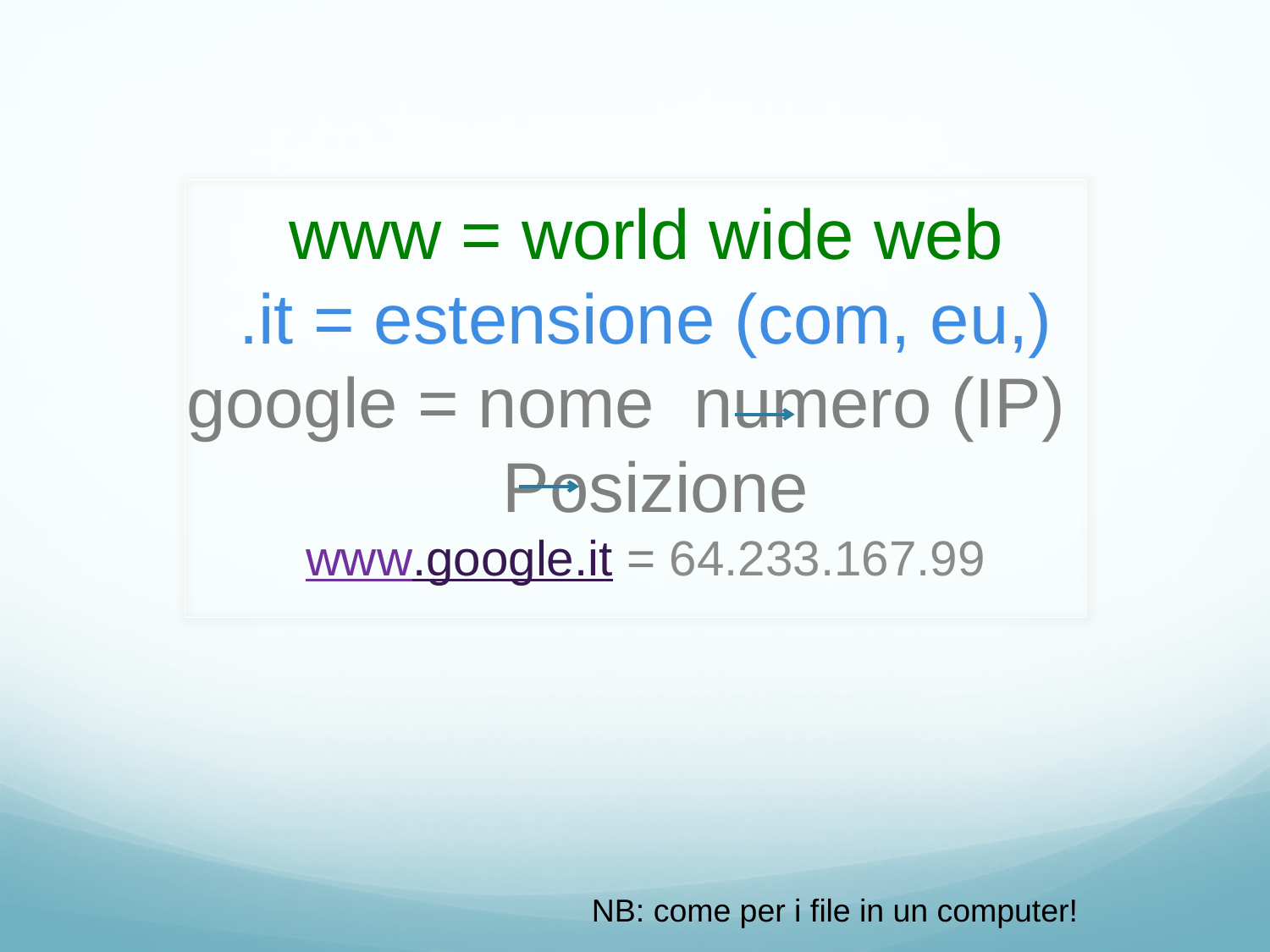

www = world wide web
.it = estensione (com, eu,)
google = nome  numero (IP)    Posizione
www.google.it = 64.233.167.99
NB: come per i file in un computer!